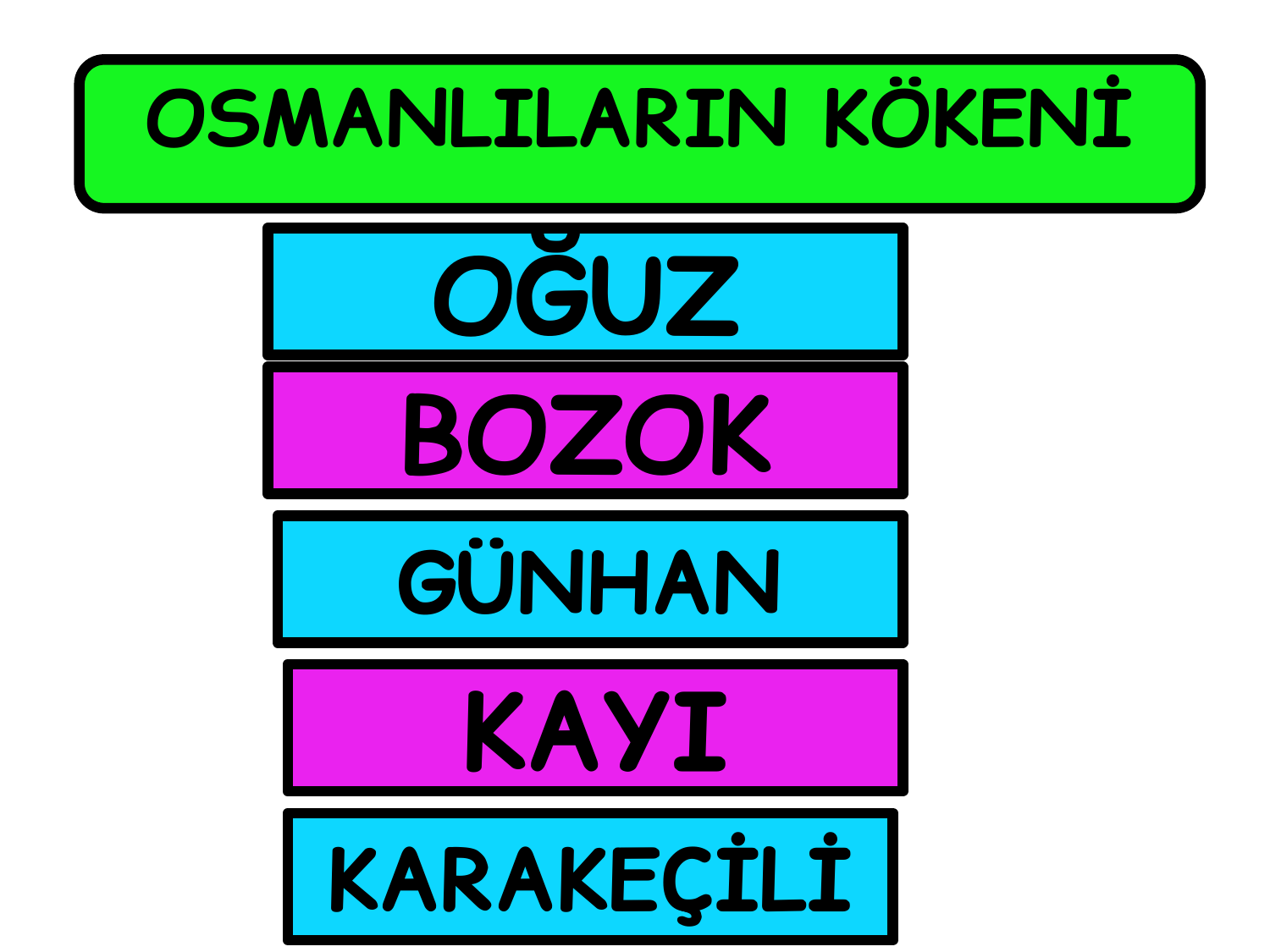

OSMANLILARIN KÖKENİ

OĞUZ
BOZOK
GÜNHAN
KAYI
KARAKEÇİLİ